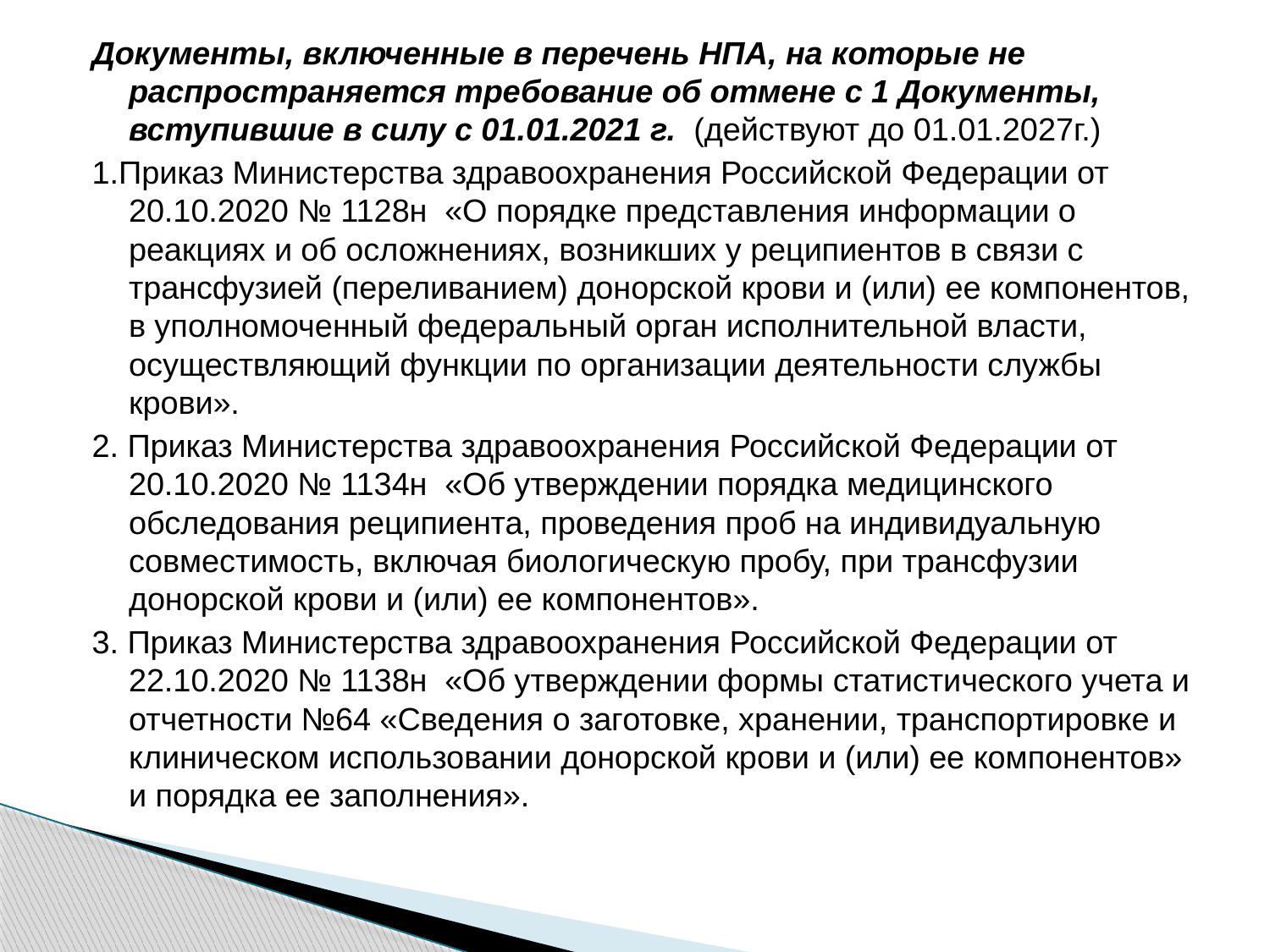

Документы, включенные в перечень НПА, на которые не распространяется требование об отмене с 1 Документы, вступившие в силу с 01.01.2021 г.  (действуют до 01.01.2027г.)
1.Приказ Министерства здравоохранения Российской Федерации от 20.10.2020 № 1128н  «О порядке представления информации о реакциях и об осложнениях, возникших у реципиентов в связи с трансфузией (переливанием) донорской крови и (или) ее компонентов, в уполномоченный федеральный орган исполнительной власти, осуществляющий функции по организации деятельности службы крови».
2. Приказ Министерства здравоохранения Российской Федерации от 20.10.2020 № 1134н  «Об утверждении порядка медицинского обследования реципиента, проведения проб на индивидуальную совместимость, включая биологическую пробу, при трансфузии донорской крови и (или) ее компонентов».
3. Приказ Министерства здравоохранения Российской Федерации от 22.10.2020 № 1138н  «Об утверждении формы статистического учета и отчетности №64 «Сведения о заготовке, хранении, транспортировке и клиническом использовании донорской крови и (или) ее компонентов» и порядка ее заполнения».